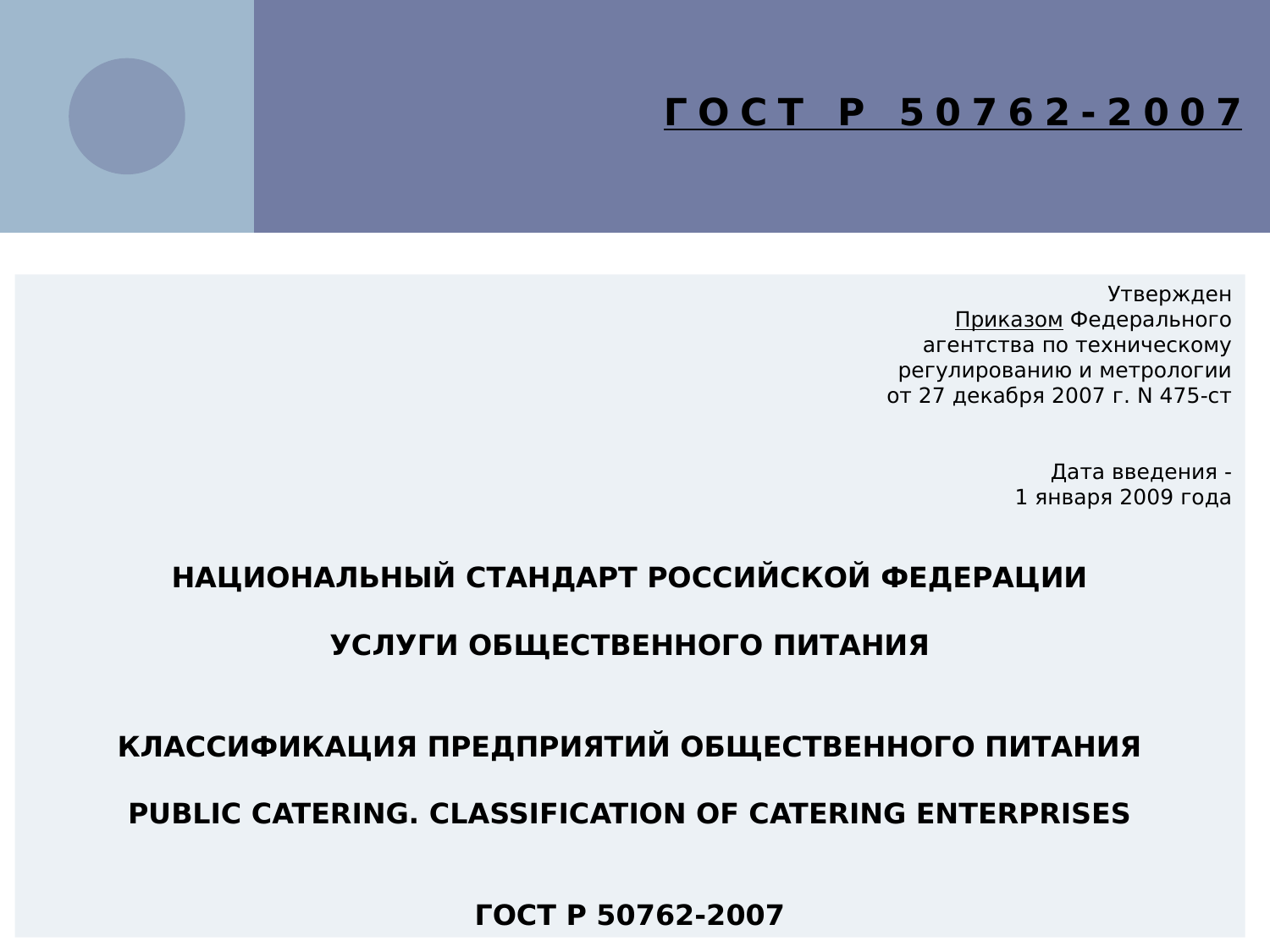

# ГОСТ Р 50762-2007
Утвержден
Приказом Федерального
агентства по техническому
регулированию и метрологии
от 27 декабря 2007 г. N 475-ст

Дата введения -
1 января 2009 года

НАЦИОНАЛЬНЫЙ СТАНДАРТ РОССИЙСКОЙ ФЕДЕРАЦИИ
УСЛУГИ ОБЩЕСТВЕННОГО ПИТАНИЯ

КЛАССИФИКАЦИЯ ПРЕДПРИЯТИЙ ОБЩЕСТВЕННОГО ПИТАНИЯ

PUBLIC CATERING. CLASSIFICATION OF CATERING ENTERPRISES

ГОСТ Р 50762-2007